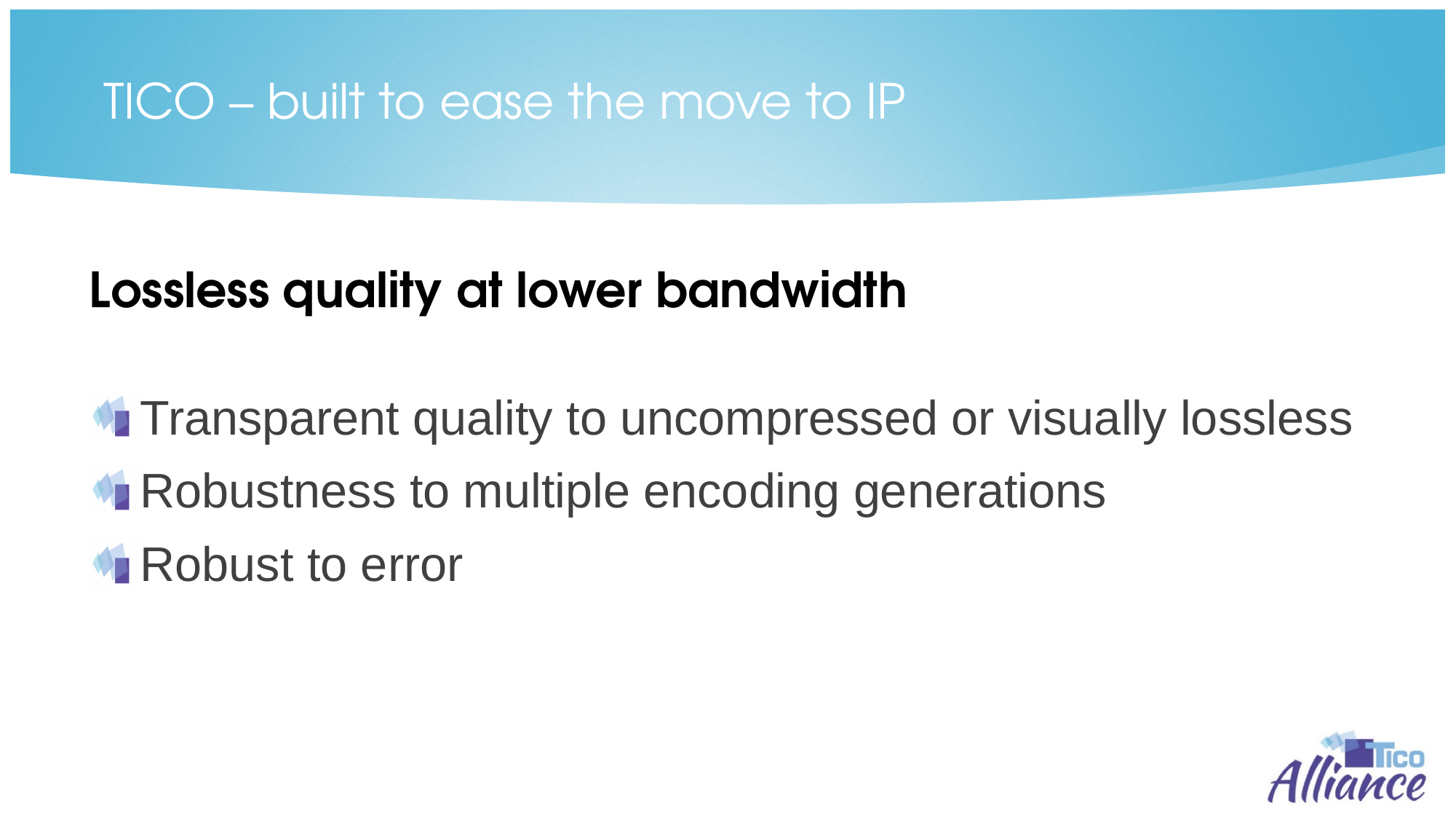

TICO – built to ease the move to IP
# Lossless quality at lower bandwidth
Transparent quality to uncompressed or visually lossless
Robustness to multiple encoding generations
Robust to error